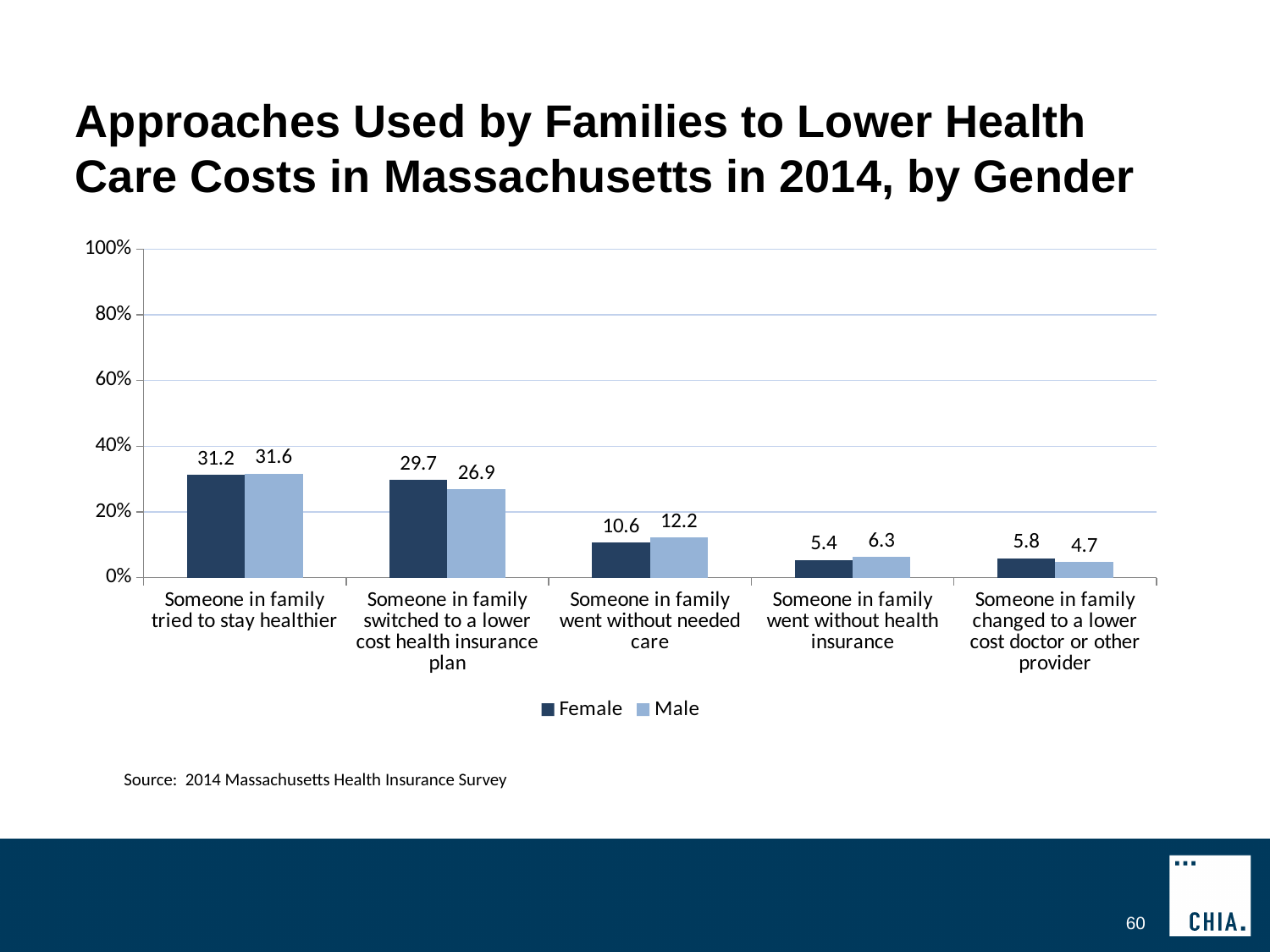

# Approaches Used by Families to Lower Health Care Costs in Massachusetts in 2014, by Gender

### Chart

| Category | Female | Male |
|---|---|---|
| Someone in family tried to stay healthier | 31.2 | 31.6 |
| Someone in family switched to a lower cost health insurance plan | 29.7 | 26.900000000000002 |
| Someone in family went without needed care | 10.6 | 12.2 |
| Someone in family went without health insurance | 5.4 | 6.3 |
| Someone in family changed to a lower cost doctor or other provider | 5.800000000000001 | 4.7 |
Source:  2014 Massachusetts Health Insurance Survey
60